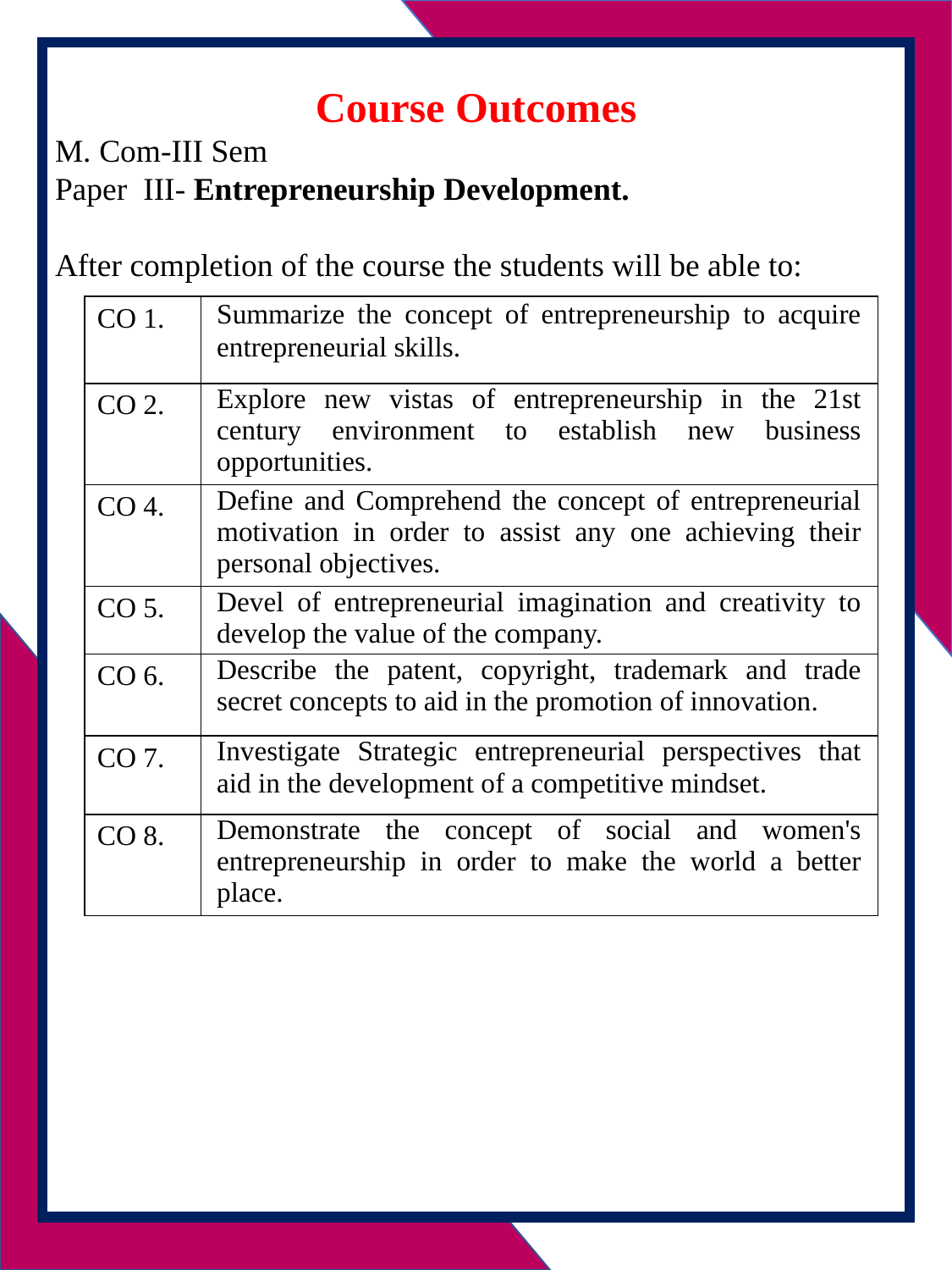

Course Outcomes
M. Com-III Sem
Paper  III- Entrepreneurship Development.

After completion of the course the students will be able to:

| CO 1. | Summarize the concept of entrepreneurship to acquire entrepreneurial skills. |
| --- | --- |
| CO 2. | Explore new vistas of entrepreneurship in the 21st century environment to establish new business opportunities. |
| CO 4. | Define and Comprehend the concept of entrepreneurial motivation in order to assist any one achieving their personal objectives. |
| CO 5. | Devel of entrepreneurial imagination and creativity to develop the value of the company. |
| CO 6. | Describe the patent, copyright, trademark and trade secret concepts to aid in the promotion of innovation. |
| CO 7. | Investigate Strategic entrepreneurial perspectives that aid in the development of a competitive mindset. |
| CO 8. | Demonstrate the concept of social and women's entrepreneurship in order to make the world a better place. |